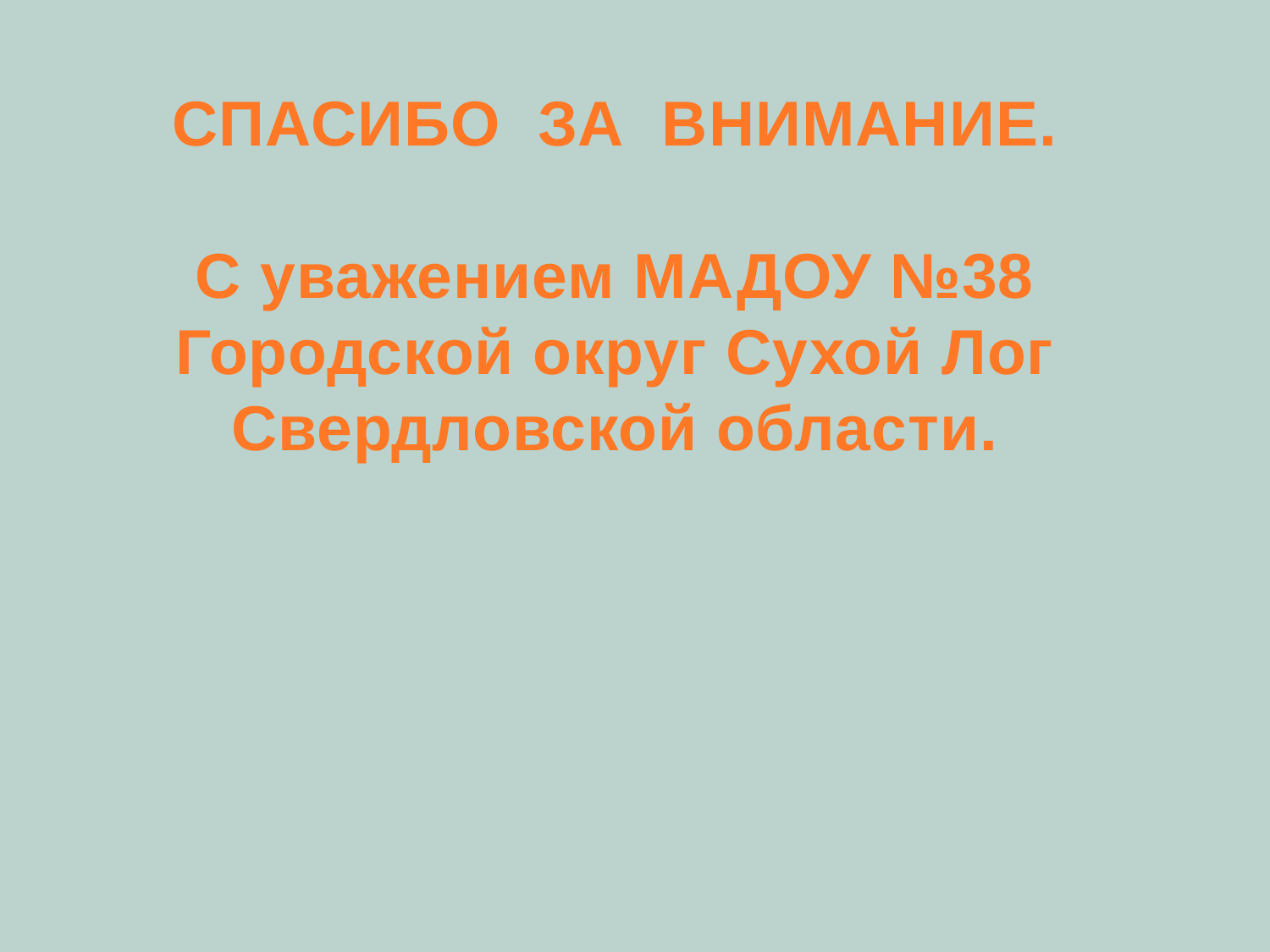

СПАСИБО  ЗА  ВНИМАНИЕ.

С уважением МАДОУ №38
Городской округ Сухой Лог
Свердловской области.